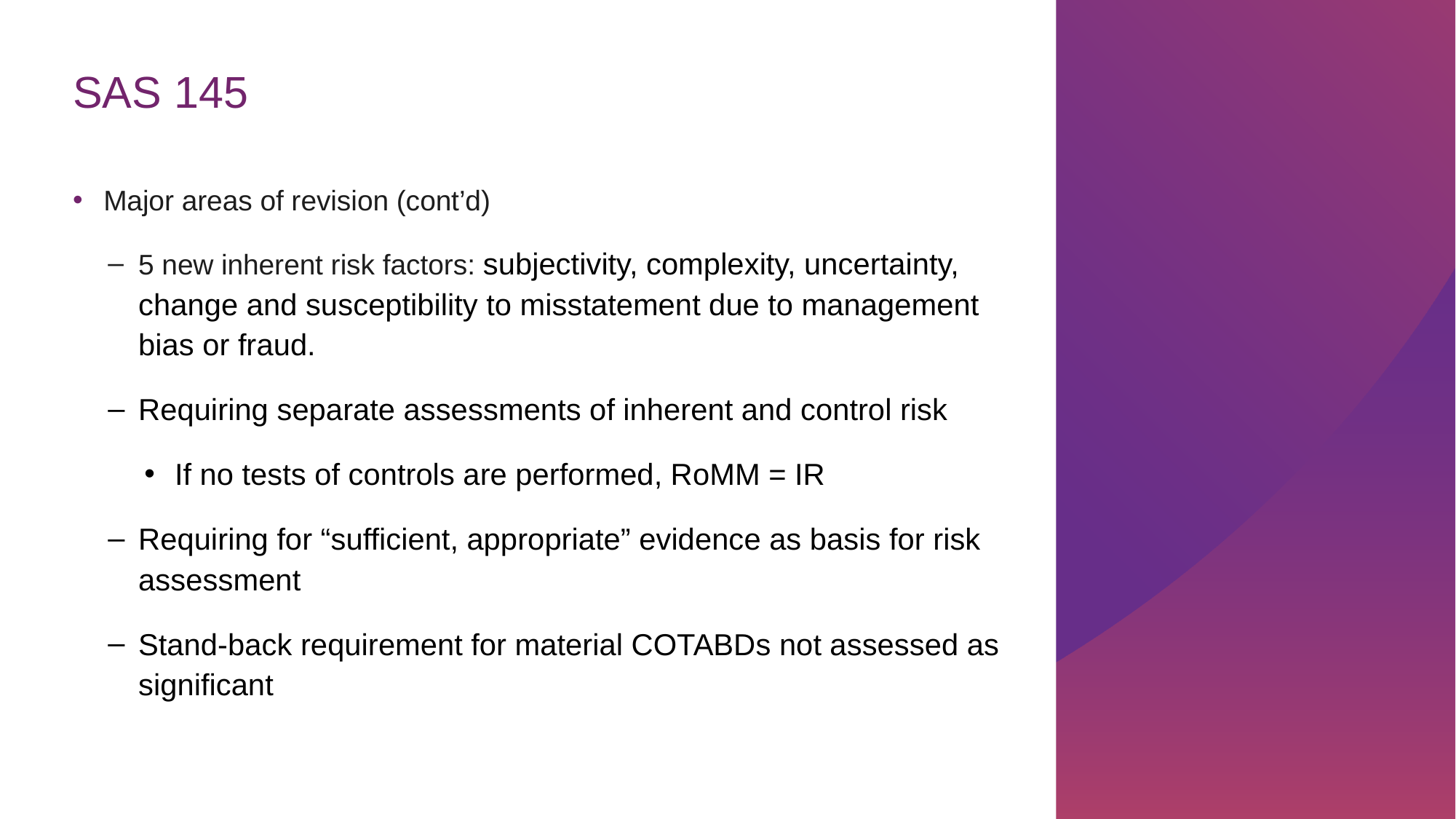

# SAS 145

Major areas of revision (cont’d)
5 new inherent risk factors: subjectivity, complexity, uncertainty, change and susceptibility to misstatement due to management bias or fraud.
Requiring separate assessments of inherent and control risk
If no tests of controls are performed, RoMM = IR
Requiring for “sufficient, appropriate” evidence as basis for risk assessment
Stand-back requirement for material COTABDs not assessed as significant